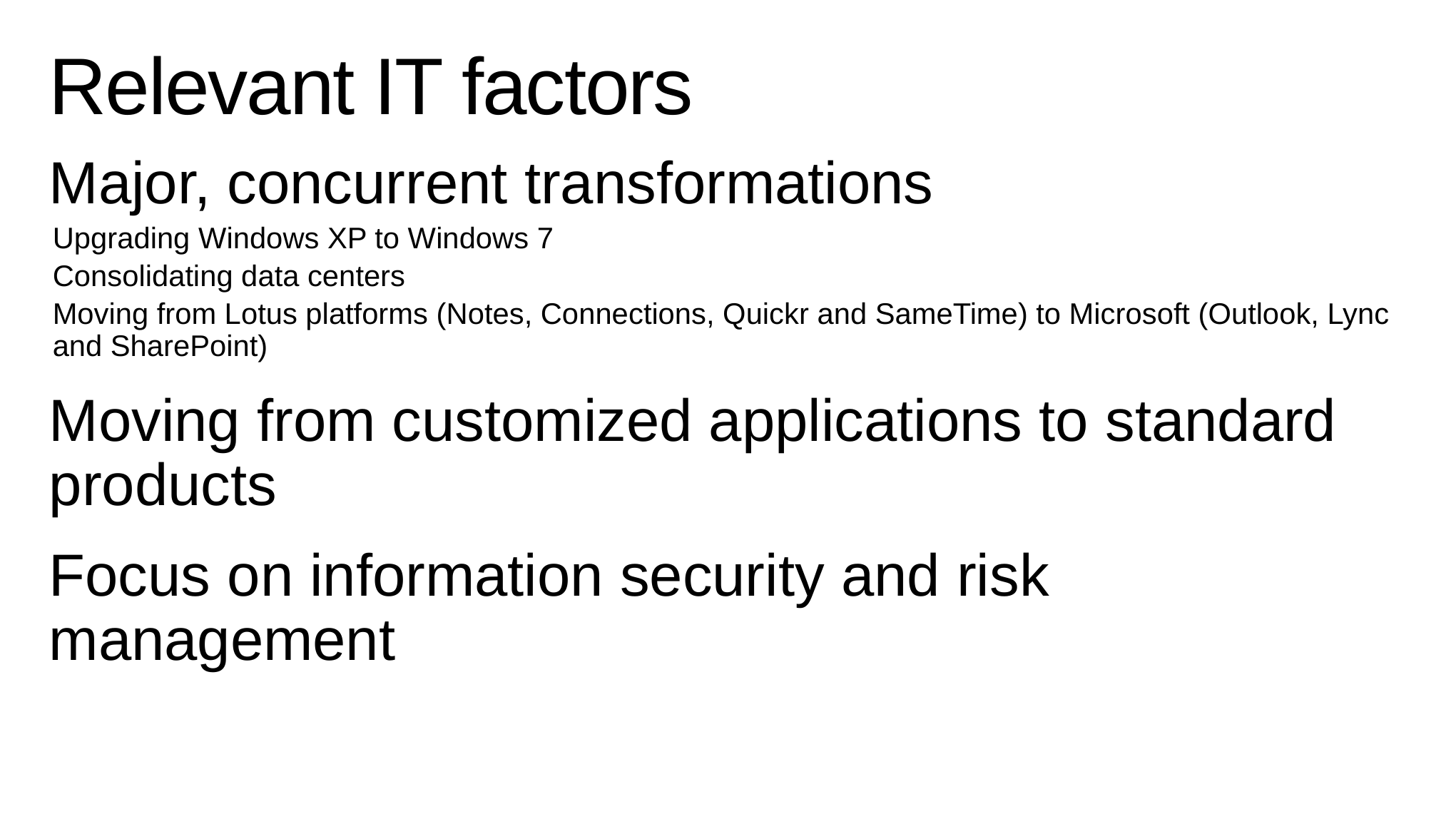

# Relevant IT factors
Major, concurrent transformations
Upgrading Windows XP to Windows 7
Consolidating data centers
Moving from Lotus platforms (Notes, Connections, Quickr and SameTime) to Microsoft (Outlook, Lync and SharePoint)
Moving from customized applications to standard products
Focus on information security and risk management